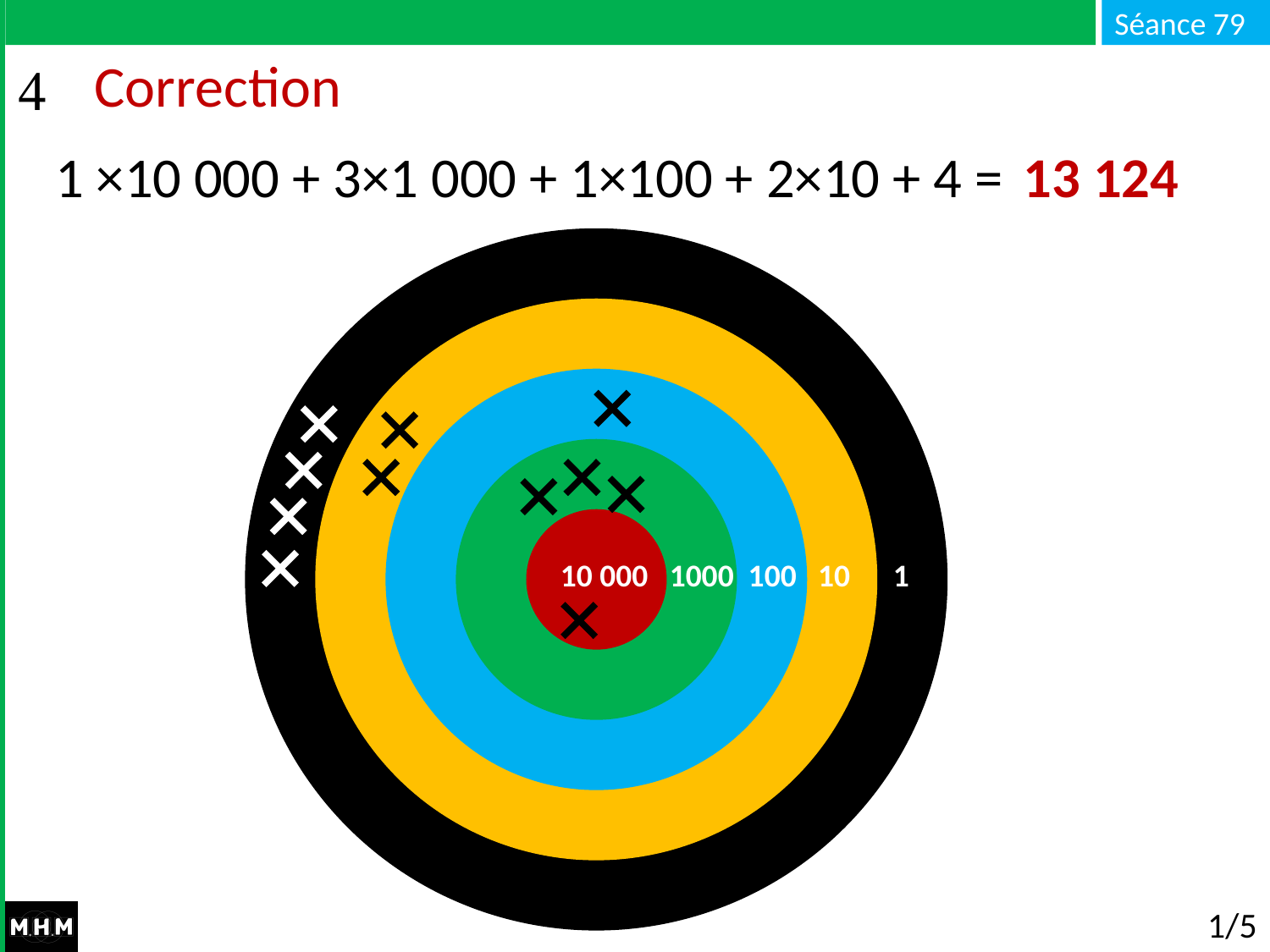

# Correction
13 124
1 ×10 000 + 3×1 000 + 1×100 + 2×10 + 4 =

10 000   1000  100   10      1

1/5